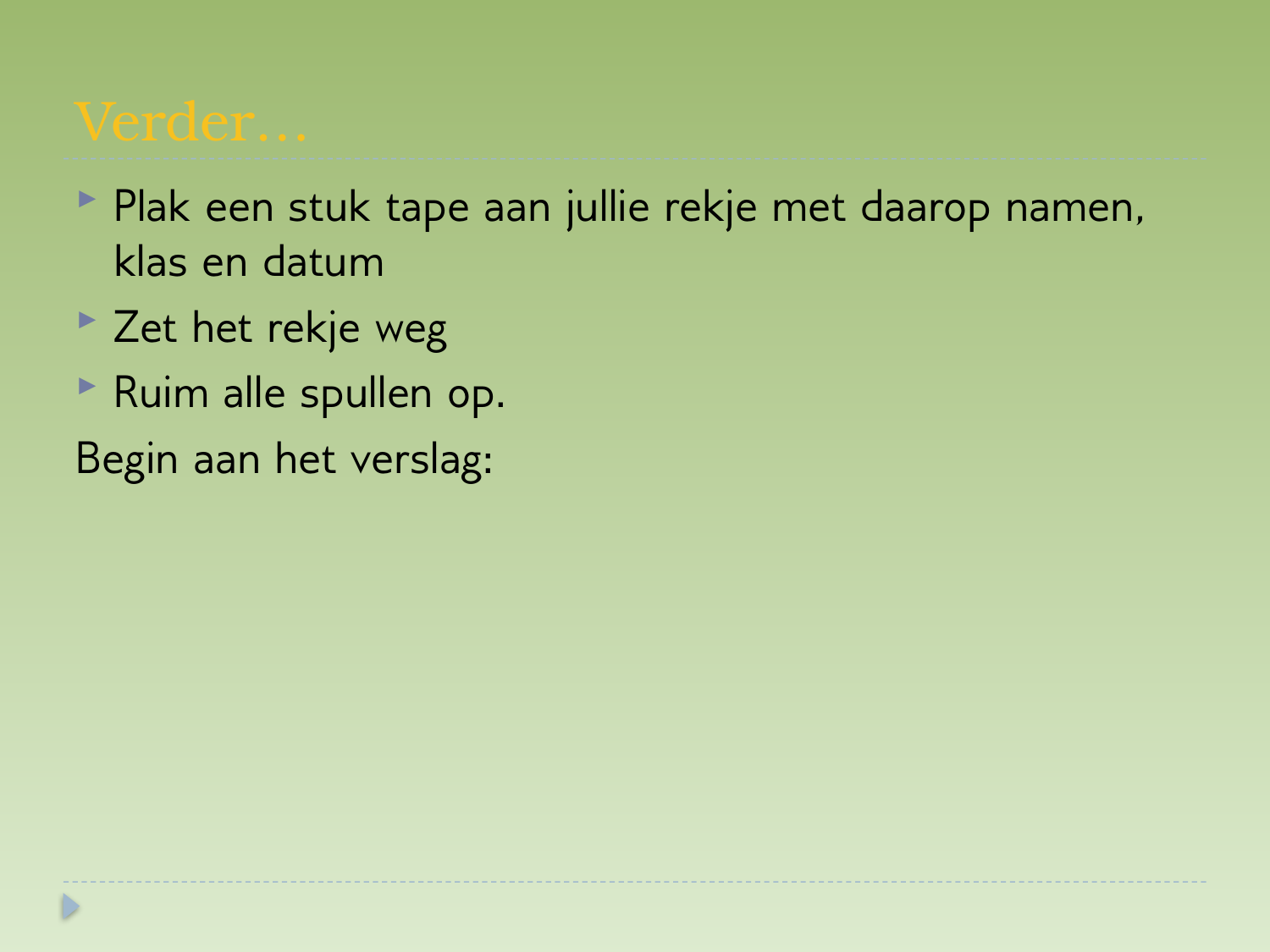

# Verder…
Plak een stuk tape aan jullie rekje met daarop namen, klas en datum
Zet het rekje weg
Ruim alle spullen op.
Begin aan het verslag: